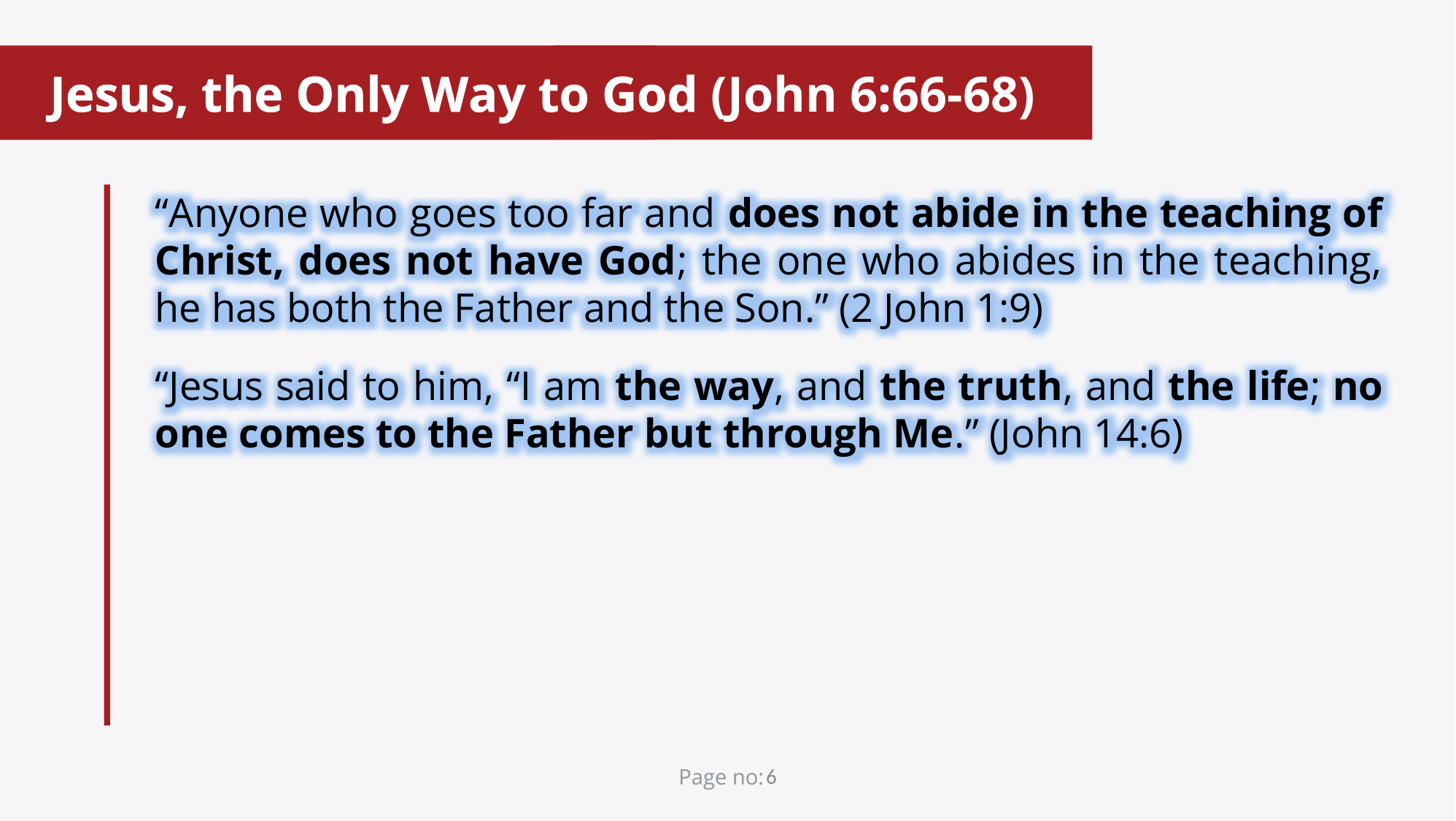

Jesus, the Only Way to God (John 6:66-68)

“Anyone who goes too far and does not abide in the teaching of Christ, does not have God; the one who abides in the teaching, he has both the Father and the Son.” (2 John 1:9)
“Jesus said to him, “I am the way, and the truth, and the life; no one comes to the Father but through Me.” (John 14:6)